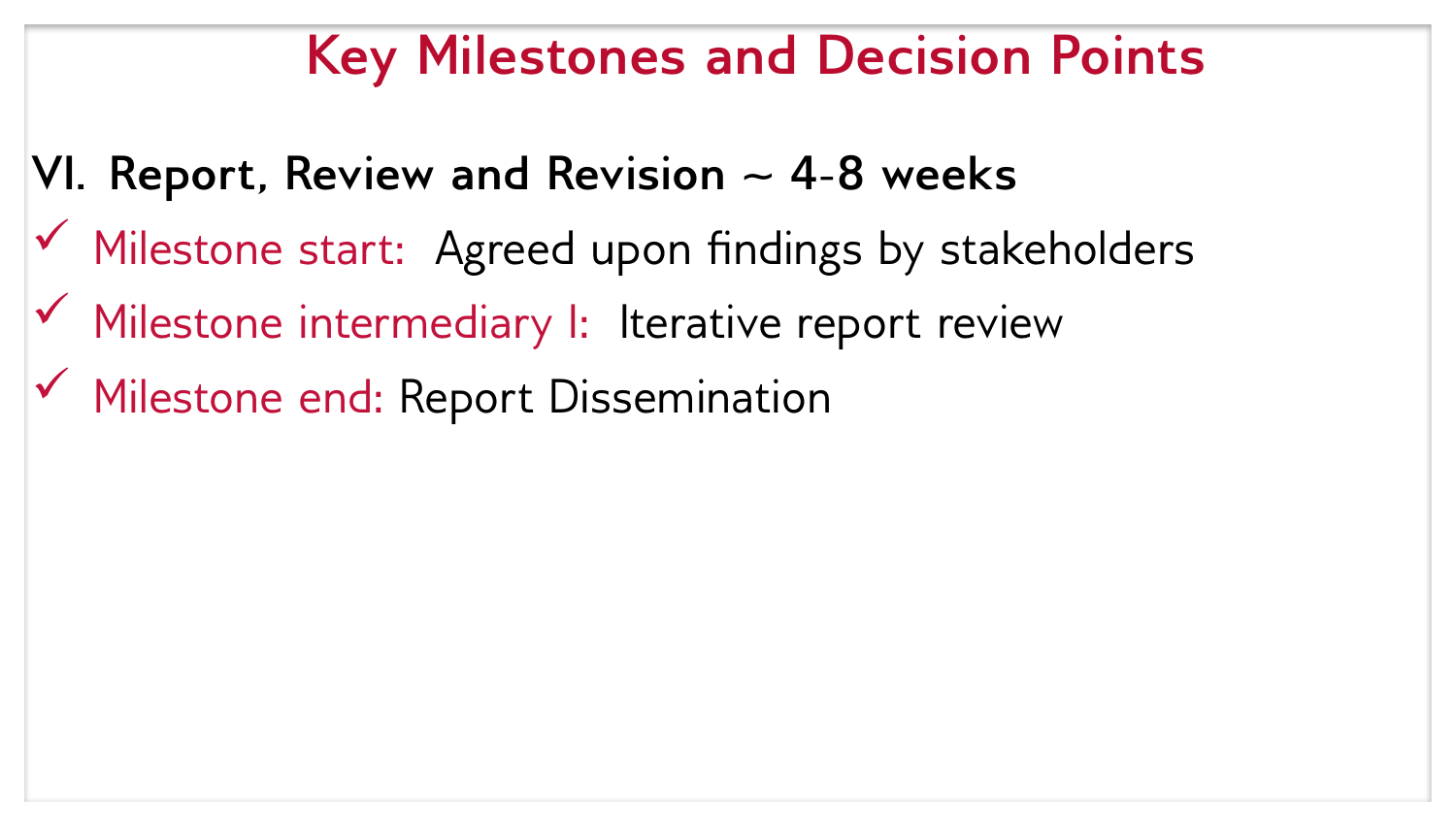

# Key Milestones and Decision Points
 Report, Review and Revision ~ 4-8 weeks
Milestone start:  Agreed upon findings by stakeholders
Milestone intermediary I:  Iterative report review
Milestone end: Report Dissemination